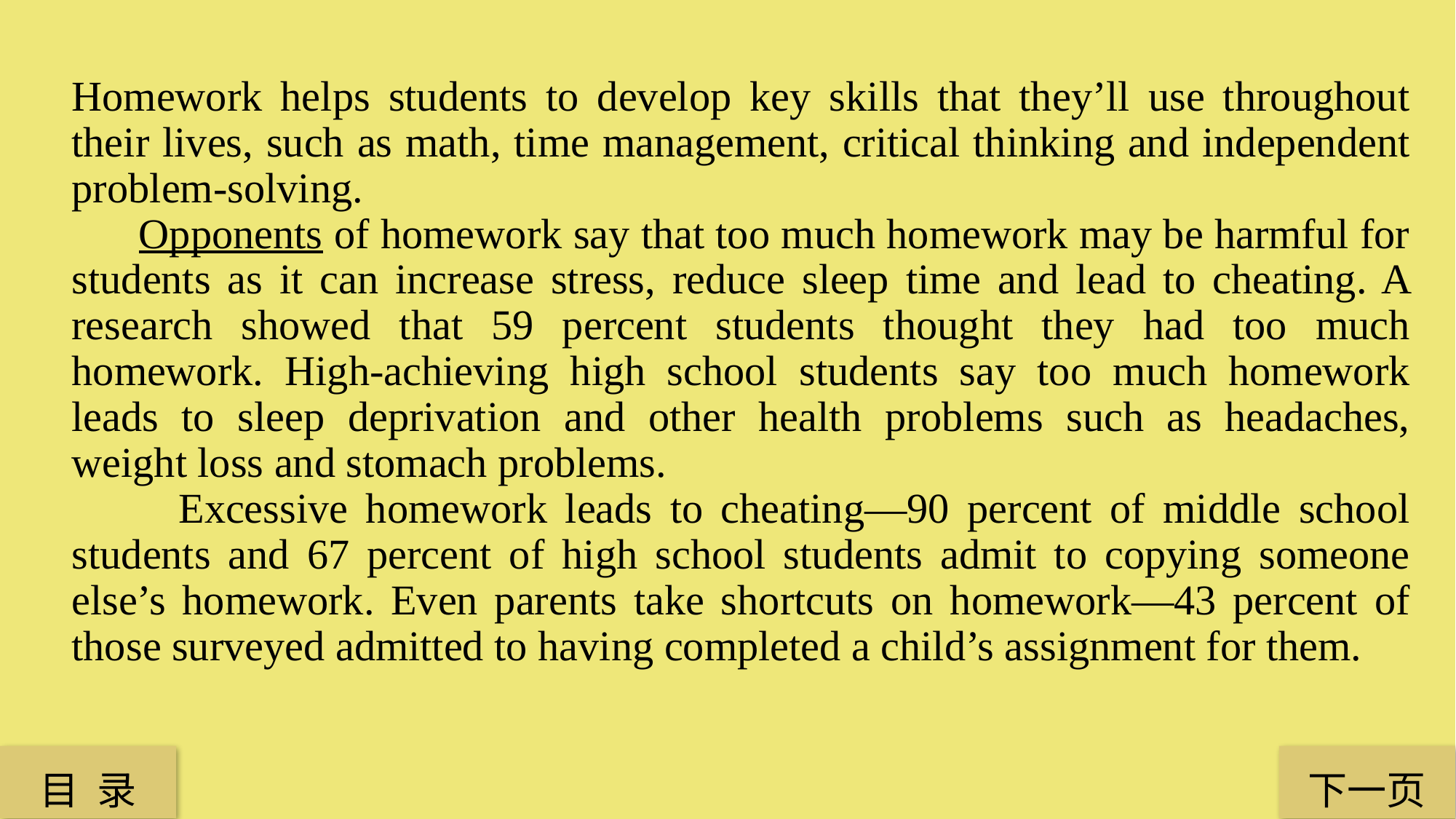

Homework helps students to develop key skills that they’ll use throughout their lives, such as math, time management, critical thinking and independent problem-solving.
      Opponents of homework say that too much homework may be harmful for students as it can increase stress, reduce sleep time and lead to cheating. A research showed that 59 percent students thought they had too much homework. High-achieving high school students say too much homework leads to sleep deprivation and other health problems such as headaches, weight loss and stomach problems.
      Excessive homework leads to cheating—90 percent of middle school students and 67 percent of high school students admit to copying someone else’s homework. Even parents take shortcuts on homework—43 percent of those surveyed admitted to having completed a child’s assignment for them.